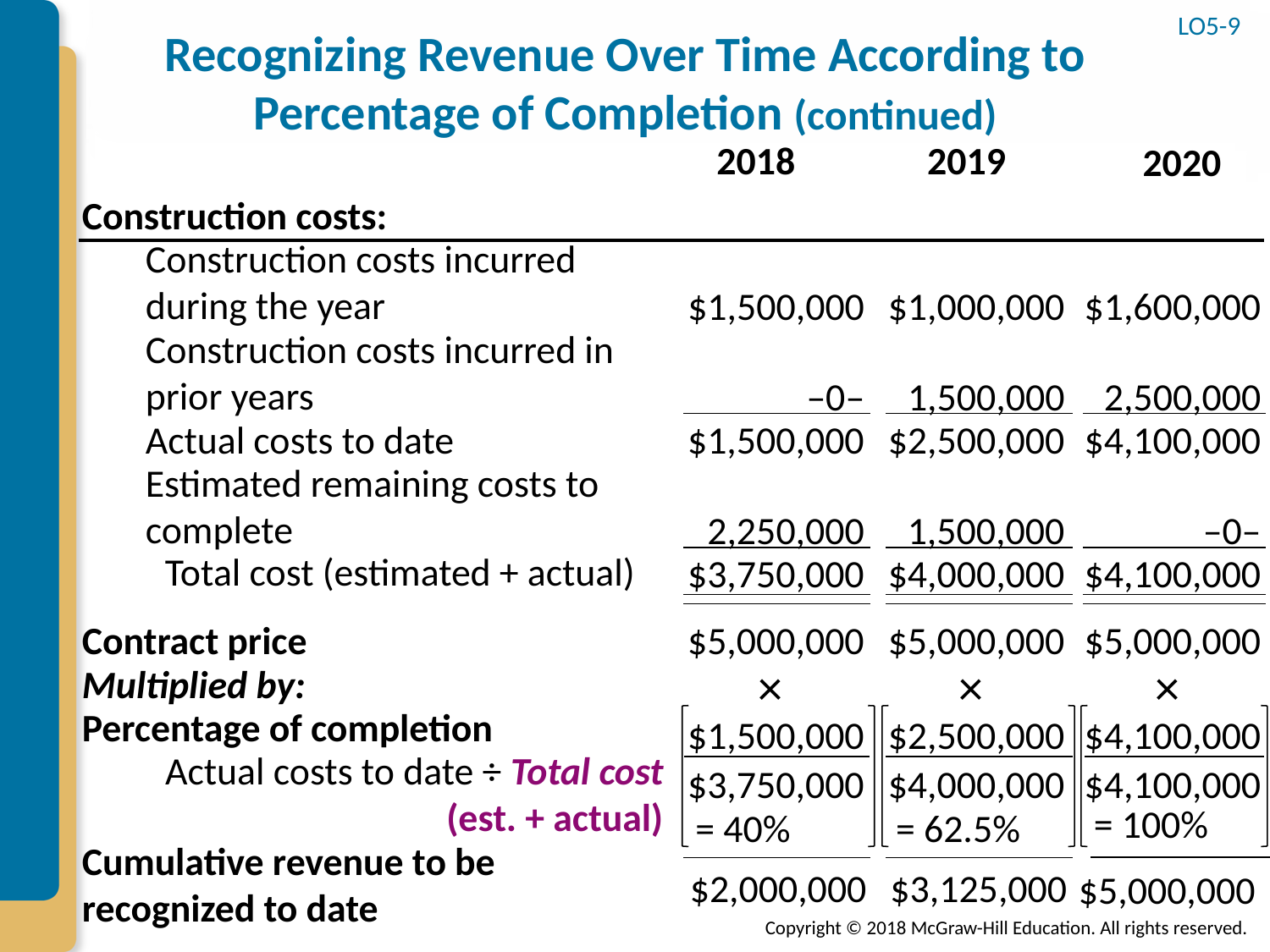

LO5-9
# Recognizing Revenue Over Time According to Percentage of Completion (continued)
2018
2019
2020
Construction costs:
Construction costs incurred during the year
$1,500,000
$1,000,000
$1,600,000
Construction costs incurred in prior years
–0–
1,500,000
2,500,000
Actual costs to date
$1,500,000
$2,500,000
$4,100,000
Estimated remaining costs to complete
2,250,000
1,500,000
–0–
Total cost (estimated + actual)
$3,750,000
$4,000,000
$4,100,000
Contract price
$5,000,000
$5,000,000
$5,000,000
×
×
×
Multiplied by:
Percentage of completion
$1,500,000
$2,500,000
$4,100,000

Actual costs to date ÷ Total cost (est. + actual)
$3,750,000
$4,000,000
$4,100,000
 = 100%
 = 40%
 = 62.5%
Cumulative revenue to be recognized to date
$2,000,000
$3,125,000
$5,000,000